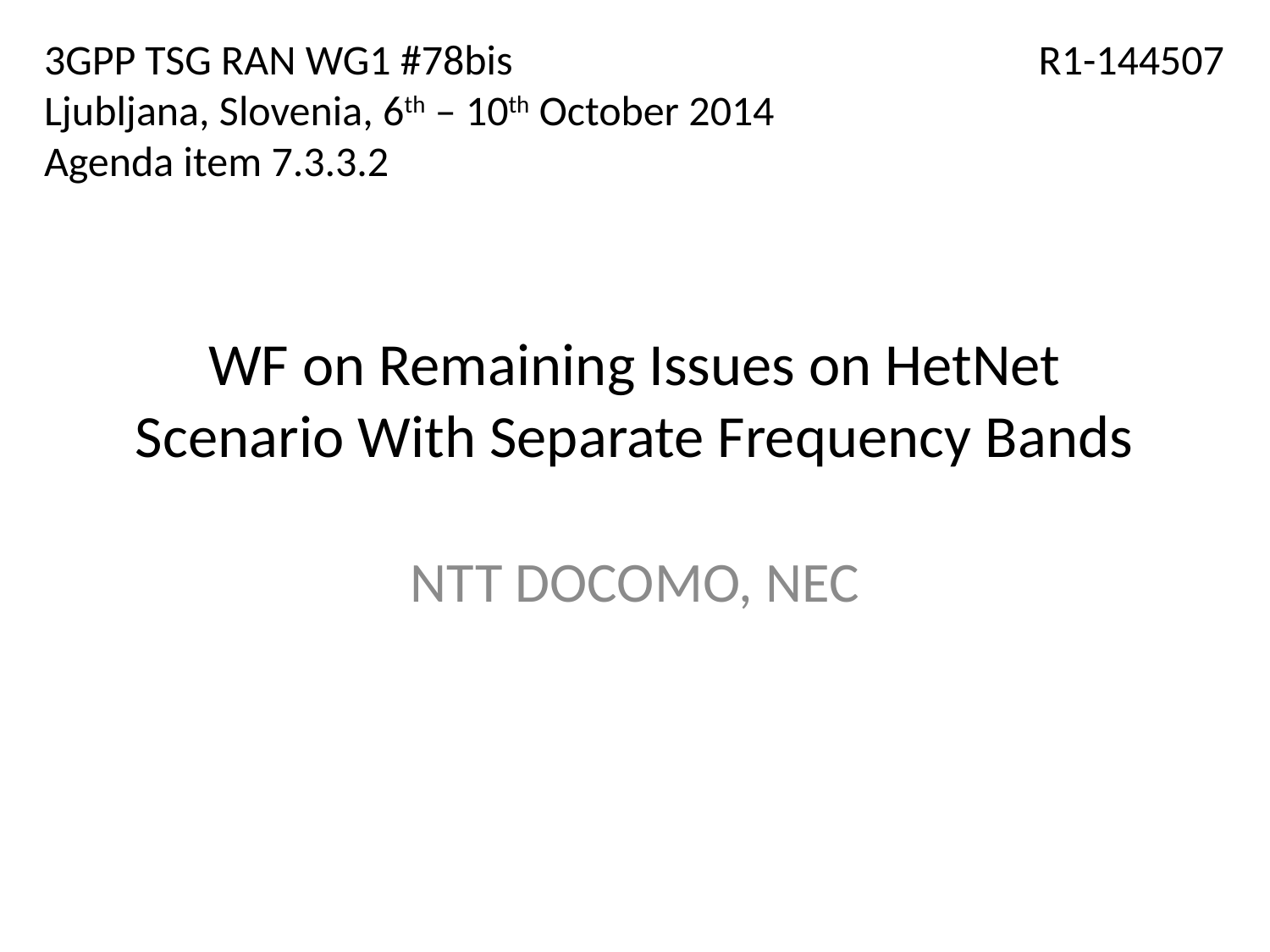

3GPP TSG RAN WG1 #78bis
Ljubljana, Slovenia, 6th – 10th October 2014
Agenda item 7.3.3.2
R1-144507
# WF on Remaining Issues on HetNet Scenario With Separate Frequency Bands
NTT DOCOMO, NEC